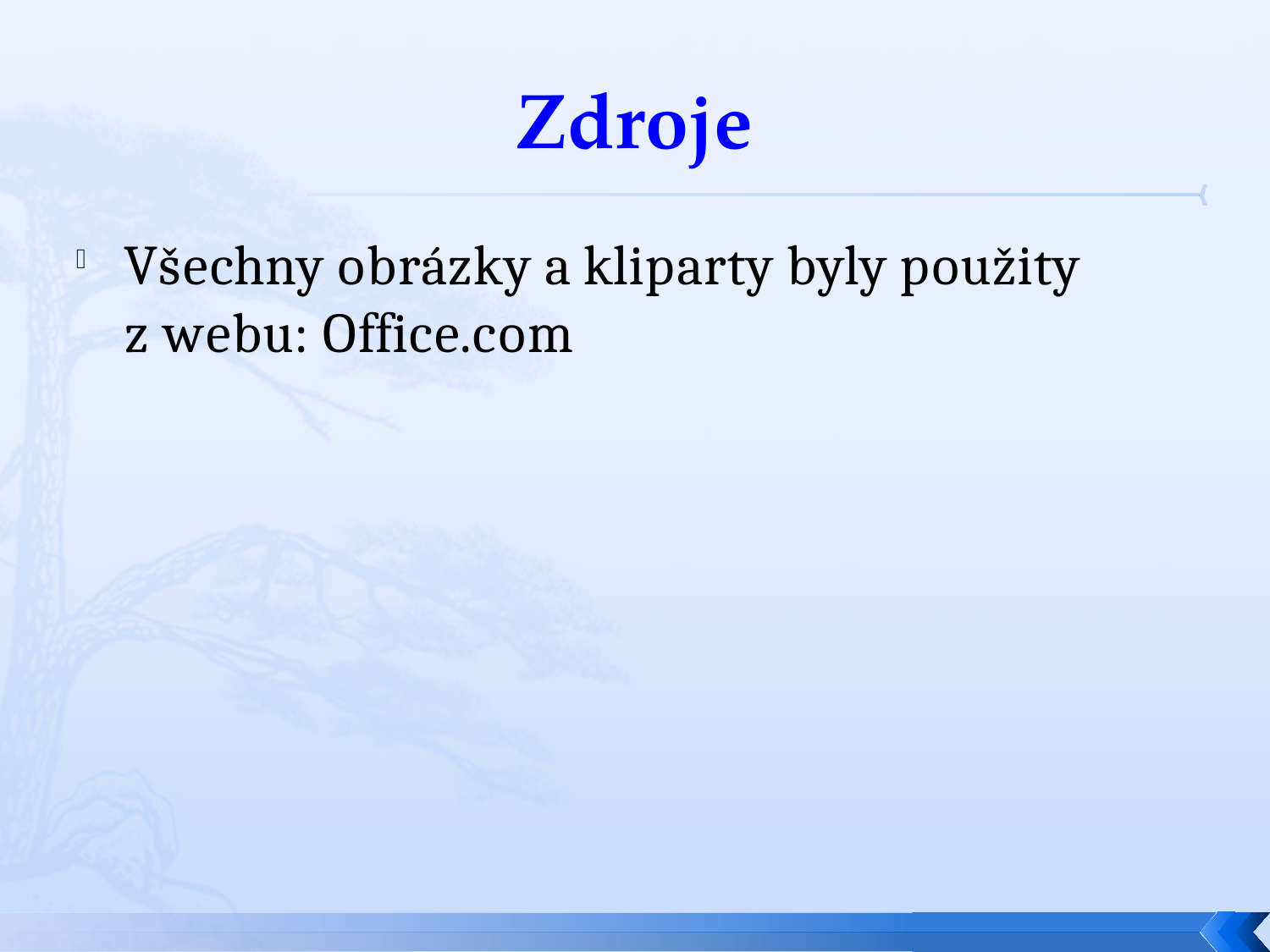

# Zdroje
Všechny obrázky a kliparty byly použity
z webu: Office.com